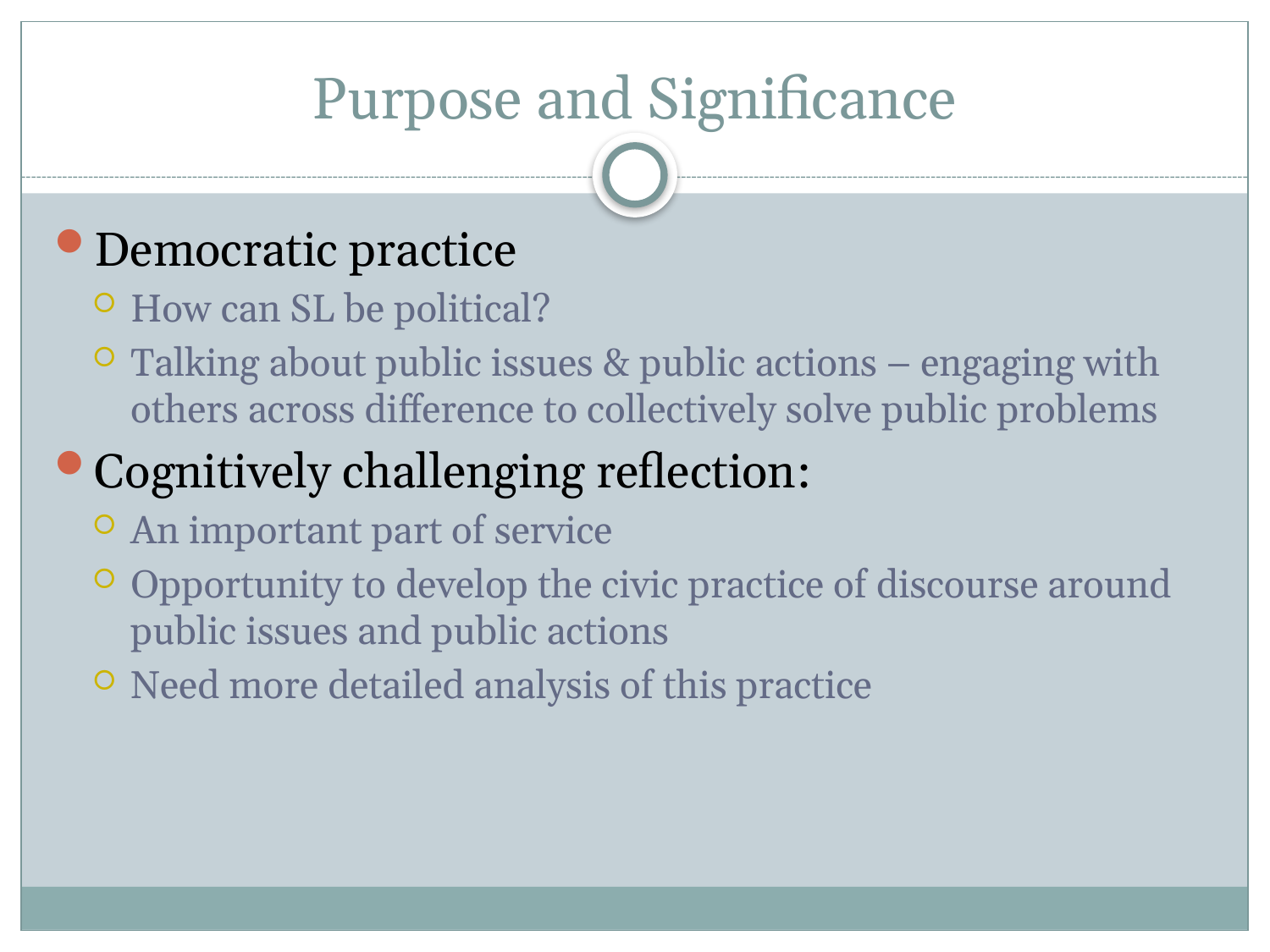

# Purpose and Significance
Democratic practice
How can SL be political?
Talking about public issues & public actions – engaging with others across difference to collectively solve public problems
Cognitively challenging reflection:
An important part of service
Opportunity to develop the civic practice of discourse around public issues and public actions
Need more detailed analysis of this practice